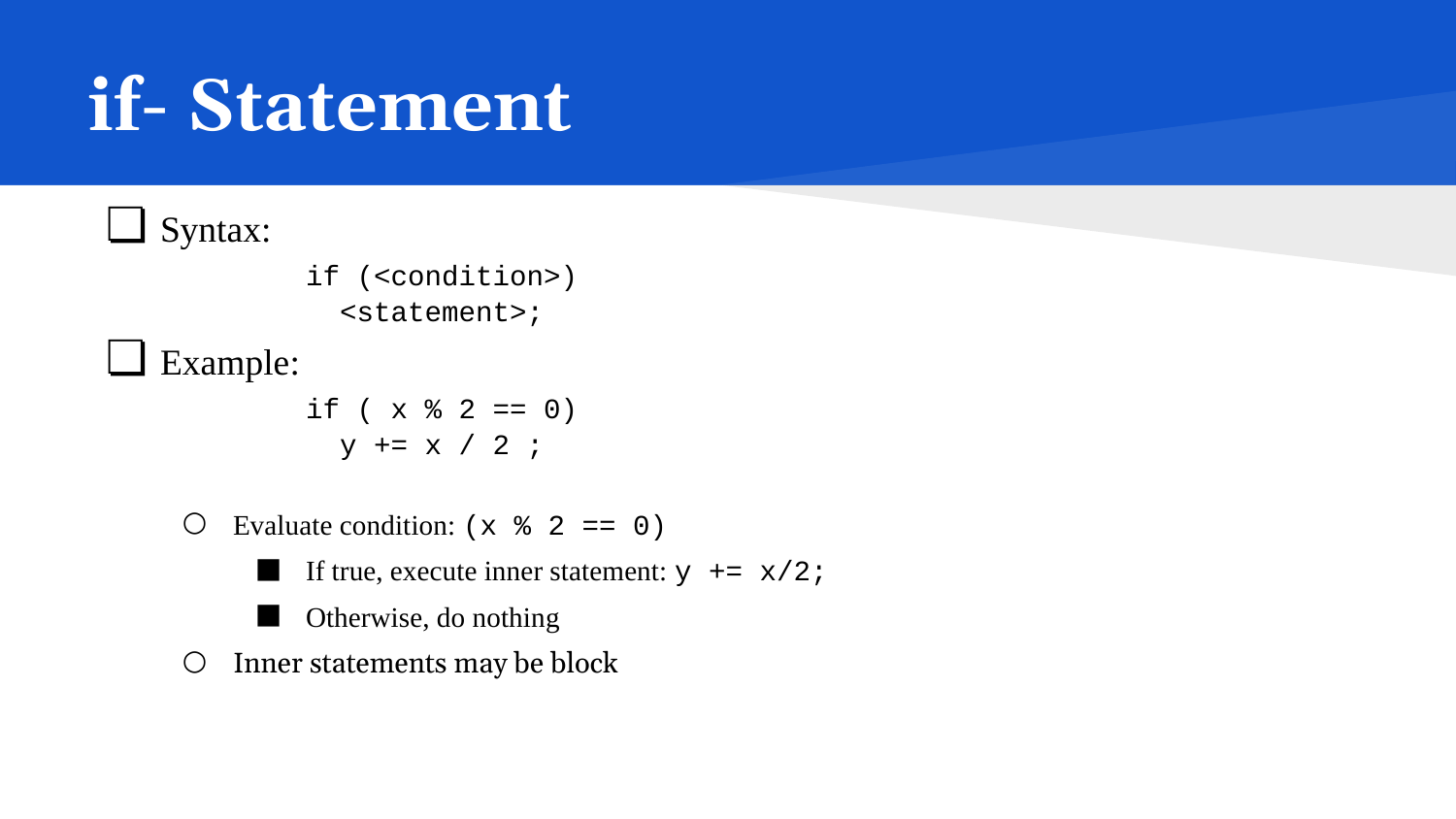

# if- Statement
Syntax:
	if (<condition>)
	  <statement>;
Example:
	if ( x % 2 == 0)
	  y += x / 2 ;
Evaluate condition: (x % 2 == 0)
If true, execute inner statement: y += x/2;
Otherwise, do nothing
Inner statements may be block